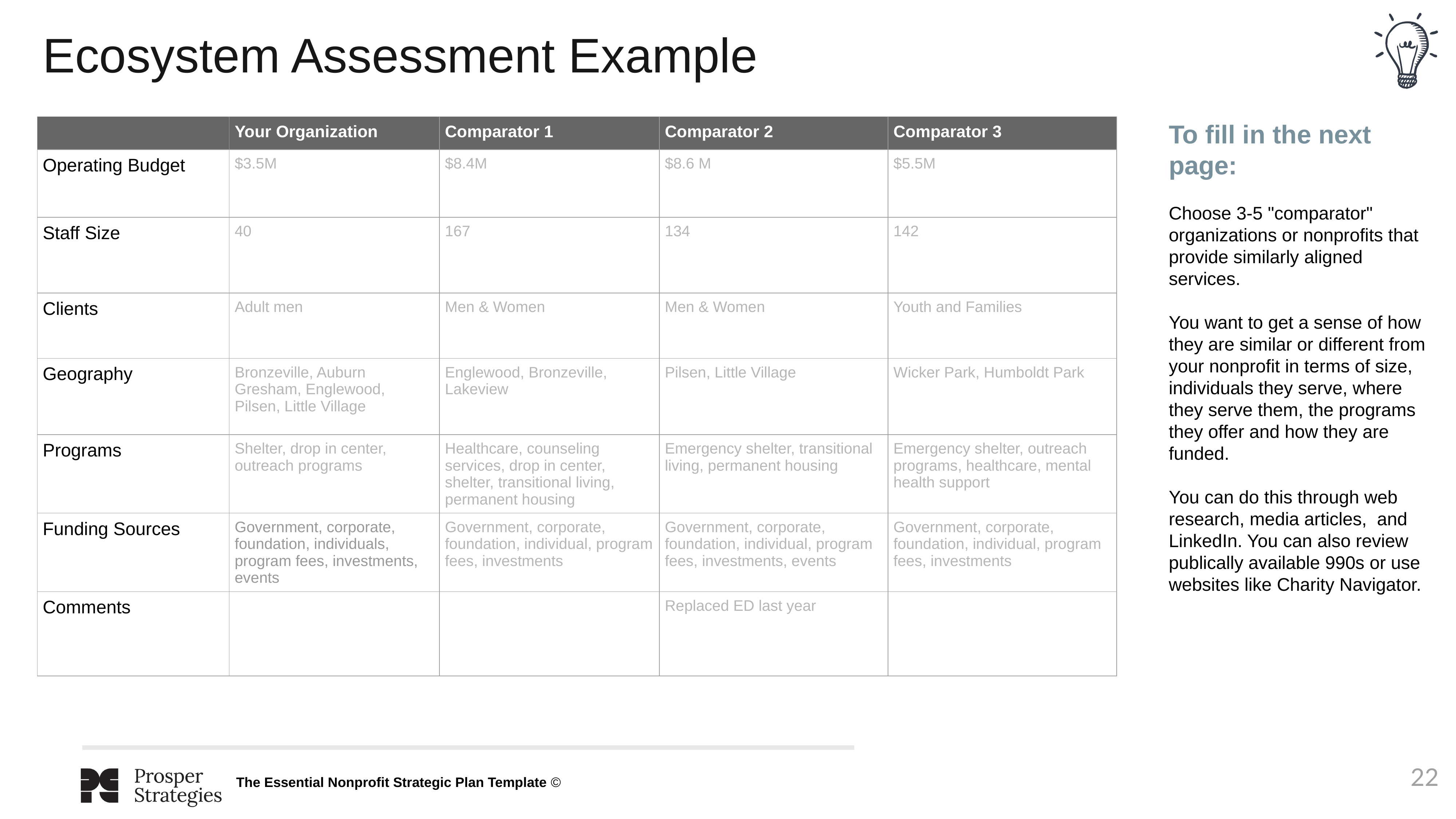

Ecosystem Assessment Example

To fill in the next page:

Choose 3-5 "comparator" organizations or nonprofits that provide similarly aligned services.

You want to get a sense of how they are similar or different from your nonprofit in terms of size, individuals they serve, where they serve them, the programs they offer and how they are funded.

You can do this through web research, media articles,  and LinkedIn. You can also review publically available 990s or use websites like Charity Navigator.
|  | Your Organization | Comparator 1 | Comparator 2 | Comparator 3 |
| --- | --- | --- | --- | --- |
| Operating Budget | $3.5M | $8.4M | $8.6 M | $5.5M |
| Staff Size | 40 | 167 | 134 | 142 |
| Clients | Adult men | Men & Women | Men & Women | Youth and Families |
| Geography | Bronzeville, Auburn Gresham, Englewood, Pilsen, Little Village | Englewood, Bronzeville, Lakeview | Pilsen, Little Village | Wicker Park, Humboldt Park |
| Programs | Shelter, drop in center, outreach programs | Healthcare, counseling services, drop in center, shelter, transitional living, permanent housing | Emergency shelter, transitional living, permanent housing | Emergency shelter, outreach programs, healthcare, mental health support |
| Funding Sources | Government, corporate, foundation, individuals, program fees, investments, events | Government, corporate, foundation, individual, program fees, investments | Government, corporate, foundation, individual, program fees, investments, events | Government, corporate, foundation, individual, program fees, investments |
| Comments |  |  | Replaced ED last year |  |
22